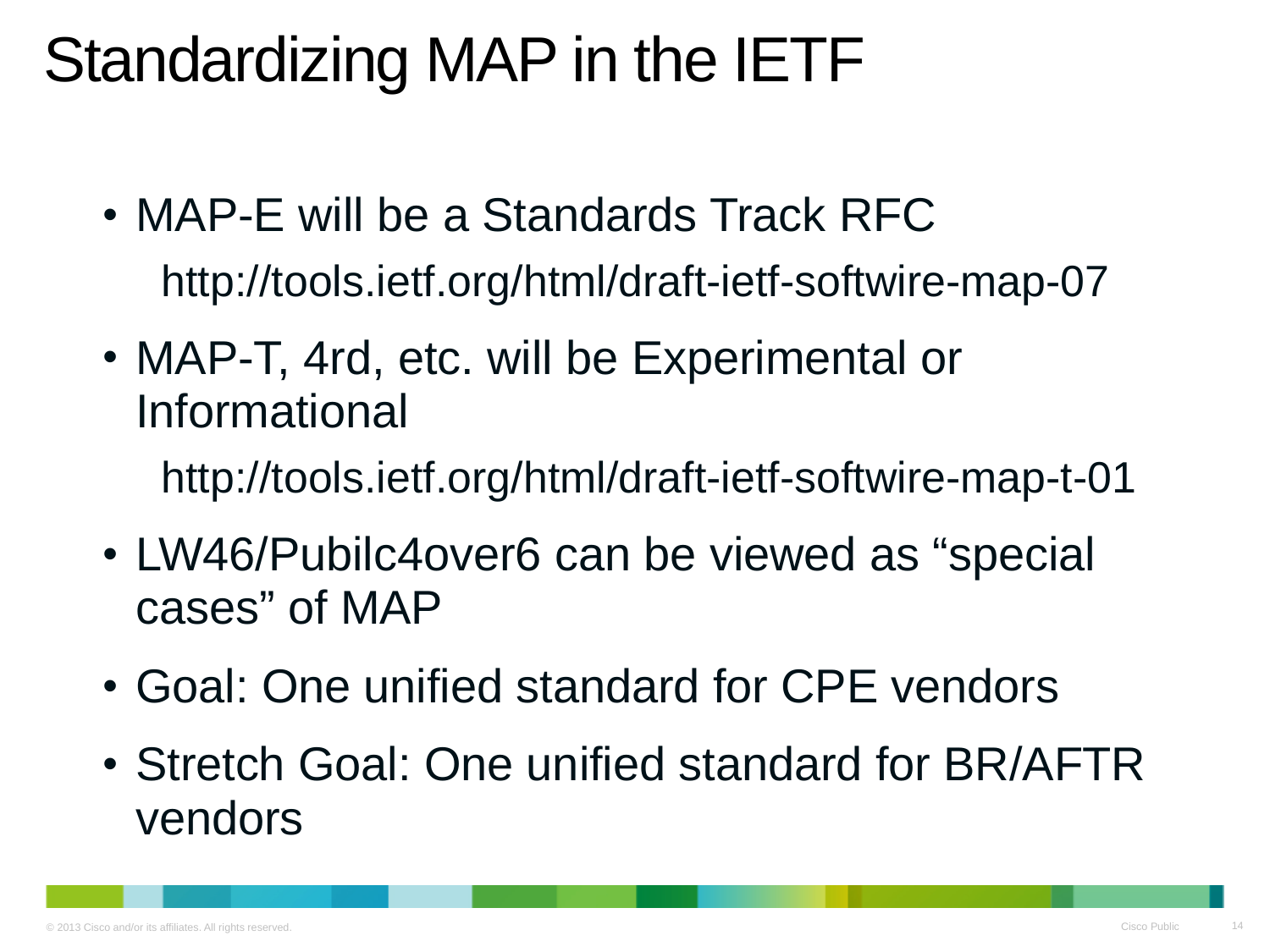

# Standardizing MAP in the IETF
MAP-E will be a Standards Track RFC
http://tools.ietf.org/html/draft-ietf-softwire-map-07
MAP-T, 4rd, etc. will be Experimental or Informational
http://tools.ietf.org/html/draft-ietf-softwire-map-t-01
LW46/Pubilc4over6 can be viewed as “special cases” of MAP
Goal: One unified standard for CPE vendors
Stretch Goal: One unified standard for BR/AFTR vendors